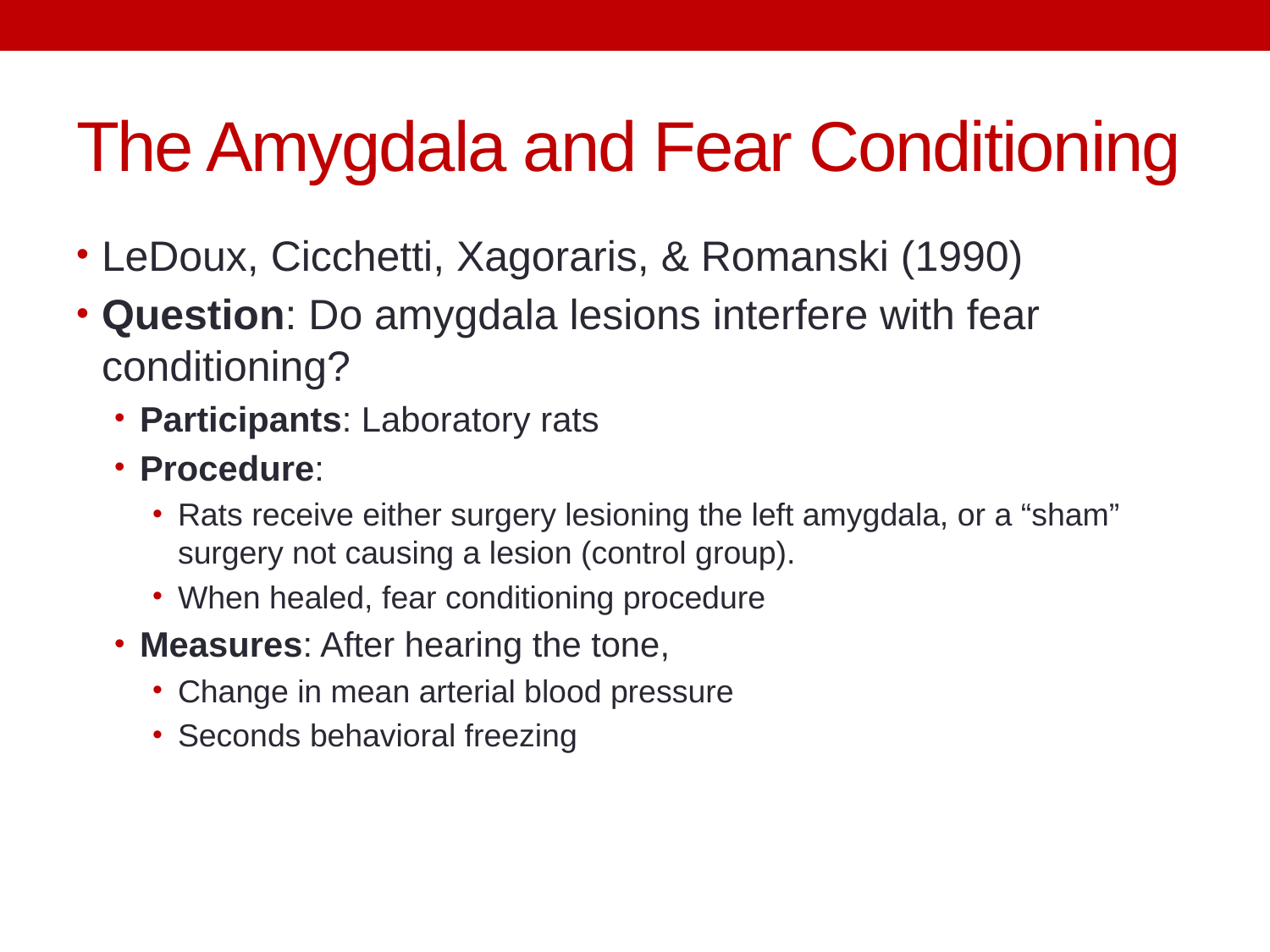

# The Amygdala and Fear Conditioning
LeDoux, Cicchetti, Xagoraris, & Romanski (1990)
Question: Do amygdala lesions interfere with fear conditioning?
Participants: Laboratory rats
Procedure:
Rats receive either surgery lesioning the left amygdala, or a “sham” surgery not causing a lesion (control group).
When healed, fear conditioning procedure
Measures: After hearing the tone,
Change in mean arterial blood pressure
Seconds behavioral freezing